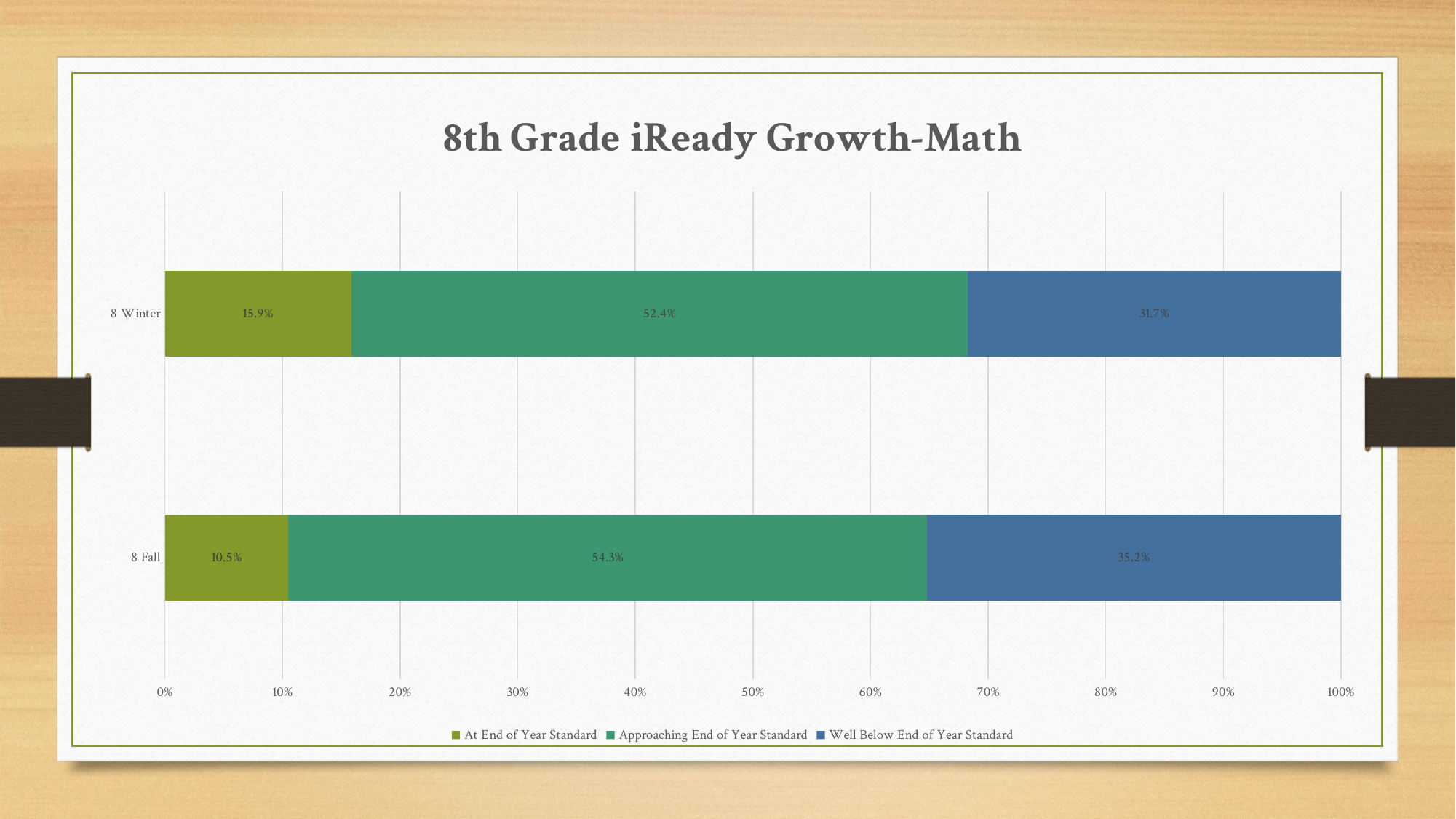

### Chart: 8th Grade iReady Growth-Math

| Category | At End of Year Standard | Approaching End of Year Standard | Well Below End of Year Standard |
|---|---|---|---|
| 8 Fall | 0.10493827160493827 | 0.5432098765432098 | 0.35185185185185186 |
| 8 Winter | 0.15853658536585366 | 0.524390243902439 | 0.3170731707317073 |